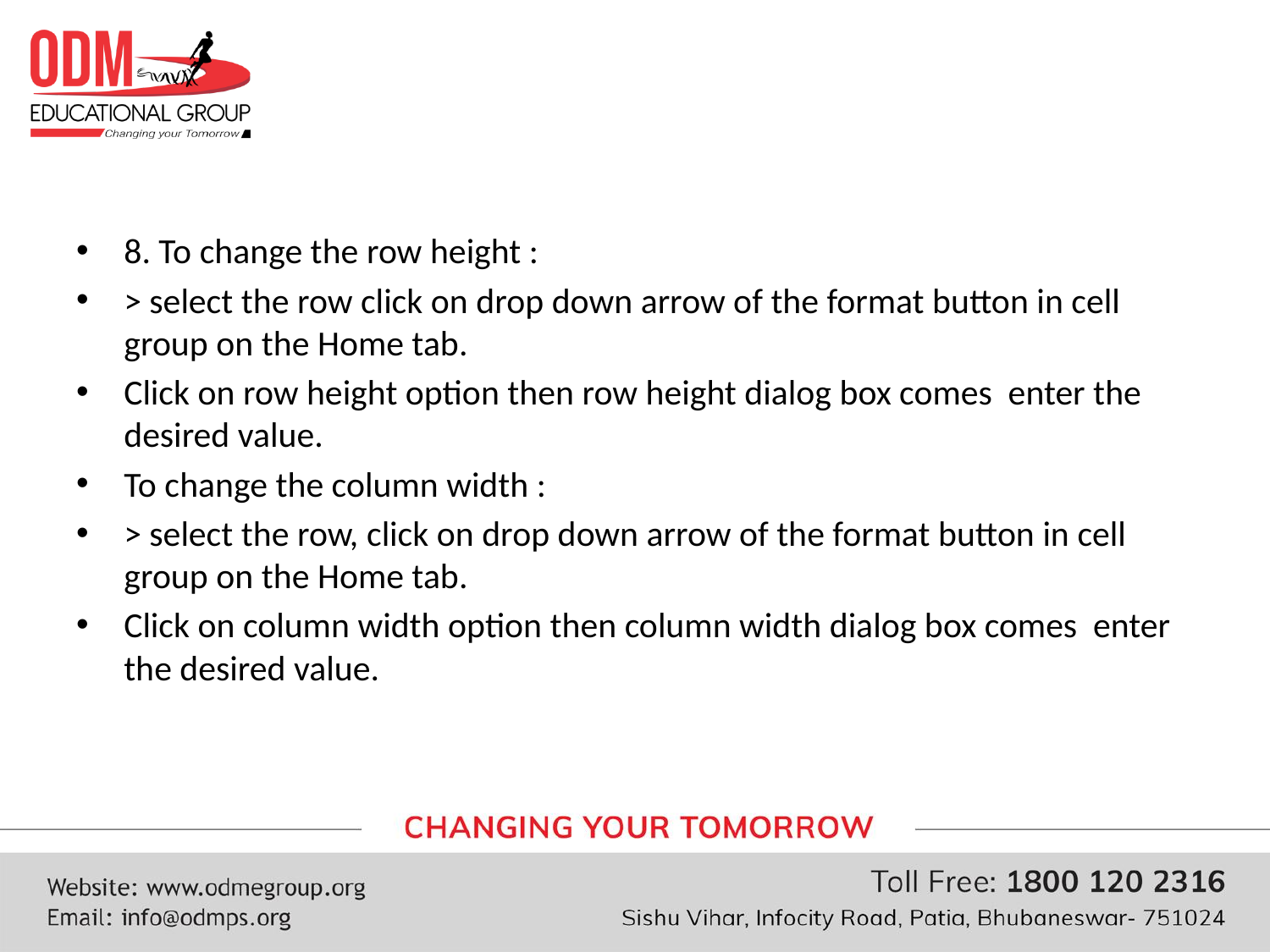

#
8. To change the row height :
> select the row click on drop down arrow of the format button in cell group on the Home tab.
Click on row height option then row height dialog box comes  enter the desired value.
To change the column width :
> select the row, click on drop down arrow of the format button in cell group on the Home tab.
Click on column width option then column width dialog box comes  enter the desired value.